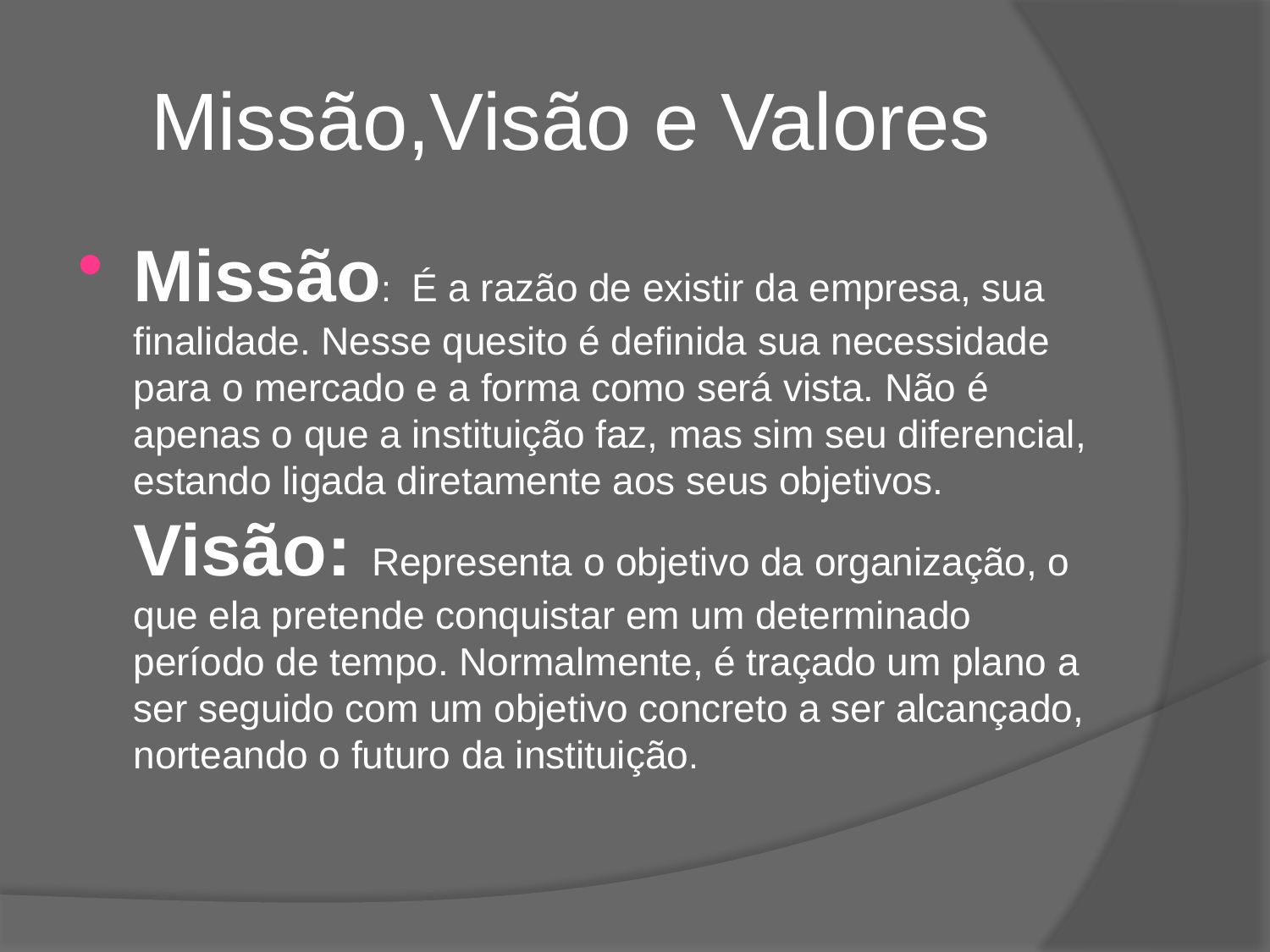

# Missão,Visão e Valores
Missão:  É a razão de existir da empresa, sua finalidade. Nesse quesito é definida sua necessidade para o mercado e a forma como será vista. Não é apenas o que a instituição faz, mas sim seu diferencial, estando ligada diretamente aos seus objetivos.
Visão: Representa o objetivo da organização, o que ela pretende conquistar em um determinado período de tempo. Normalmente, é traçado um plano a ser seguido com um objetivo concreto a ser alcançado, norteando o futuro da instituição.